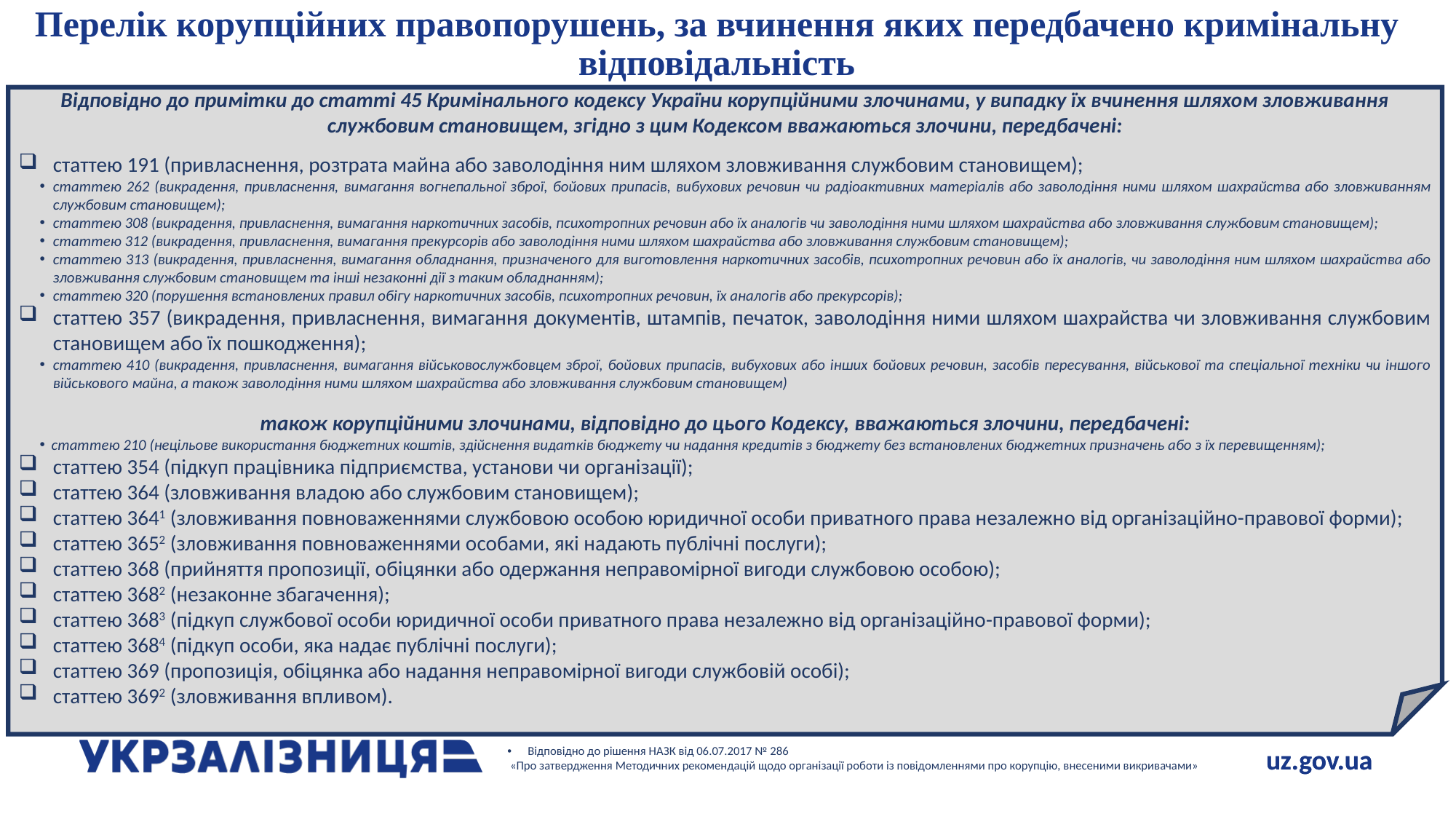

# Перелік корупційних правопорушень, за вчинення яких передбачено кримінальну відповідальність

Відповідно до примітки до статті 45 Кримінального кодексу України корупційними злочинами, у випадку їх вчинення шляхом зловживання службовим становищем, згідно з цим Кодексом вважаються злочини, передбачені:

статтею 191 (привласнення, розтрата майна або заволодіння ним шляхом зловживання службовим становищем);
статтею 262 (викрадення, привласнення, вимагання вогнепальної зброї, бойових припасів, вибухових речовин чи радіоактивних матеріалів або заволодіння ними шляхом шахрайства або зловживанням службовим становищем);
статтею 308 (викрадення, привласнення, вимагання наркотичних засобів, психотропних речовин або їх аналогів чи заволодіння ними шляхом шахрайства або зловживання службовим становищем);
статтею 312 (викрадення, привласнення, вимагання прекурсорів або заволодіння ними шляхом шахрайства або зловживання службовим становищем);
статтею 313 (викрадення, привласнення, вимагання обладнання, призначеного для виготовлення наркотичних засобів, психотропних речовин або їх аналогів, чи заволодіння ним шляхом шахрайства або зловживання службовим становищем та інші незаконні дії з таким обладнанням);
статтею 320 (порушення встановлених правил обігу наркотичних засобів, психотропних речовин, їх аналогів або прекурсорів);
статтею 357 (викрадення, привласнення, вимагання документів, штампів, печаток, заволодіння ними шляхом шахрайства чи зловживання службовим становищем або їх пошкодження);
статтею 410 (викрадення, привласнення, вимагання військовослужбовцем зброї, бойових припасів, вибухових або інших бойових речовин, засобів пересування, військової та спеціальної техніки чи іншого військового майна, а також заволодіння ними шляхом шахрайства або зловживання службовим становищем)

також корупційними злочинами, відповідно до цього Кодексу, вважаються злочини, передбачені:
статтею 210 (нецільове використання бюджетних коштів, здійснення видатків бюджету чи надання кредитів з бюджету без встановлених бюджетних призначень або з їх перевищенням);
статтею 354 (підкуп працівника підприємства, установи чи організації);
статтею 364 (зловживання владою або службовим становищем);
статтею 3641 (зловживання повноваженнями службовою особою юридичної особи приватного права незалежно від організаційно-правової форми);
статтею 3652 (зловживання повноваженнями особами, які надають публічні послуги);
статтею 368 (прийняття пропозиції, обіцянки або одержання неправомірної вигоди службовою особою);
статтею 3682 (незаконне збагачення);
статтею 3683 (підкуп службової особи юридичної особи приватного права незалежно від організаційно-правової форми);
статтею 3684 (підкуп особи, яка надає публічні послуги);
статтею 369 (пропозиція, обіцянка або надання неправомірної вигоди службовій особі);
статтею 3692 (зловживання впливом).
Відповідно до рішення НАЗК від 06.07.2017 № 286
 «Про затвердження Методичних рекомендацій щодо організації роботи із повідомленнями про корупцію, внесеними викривачами»